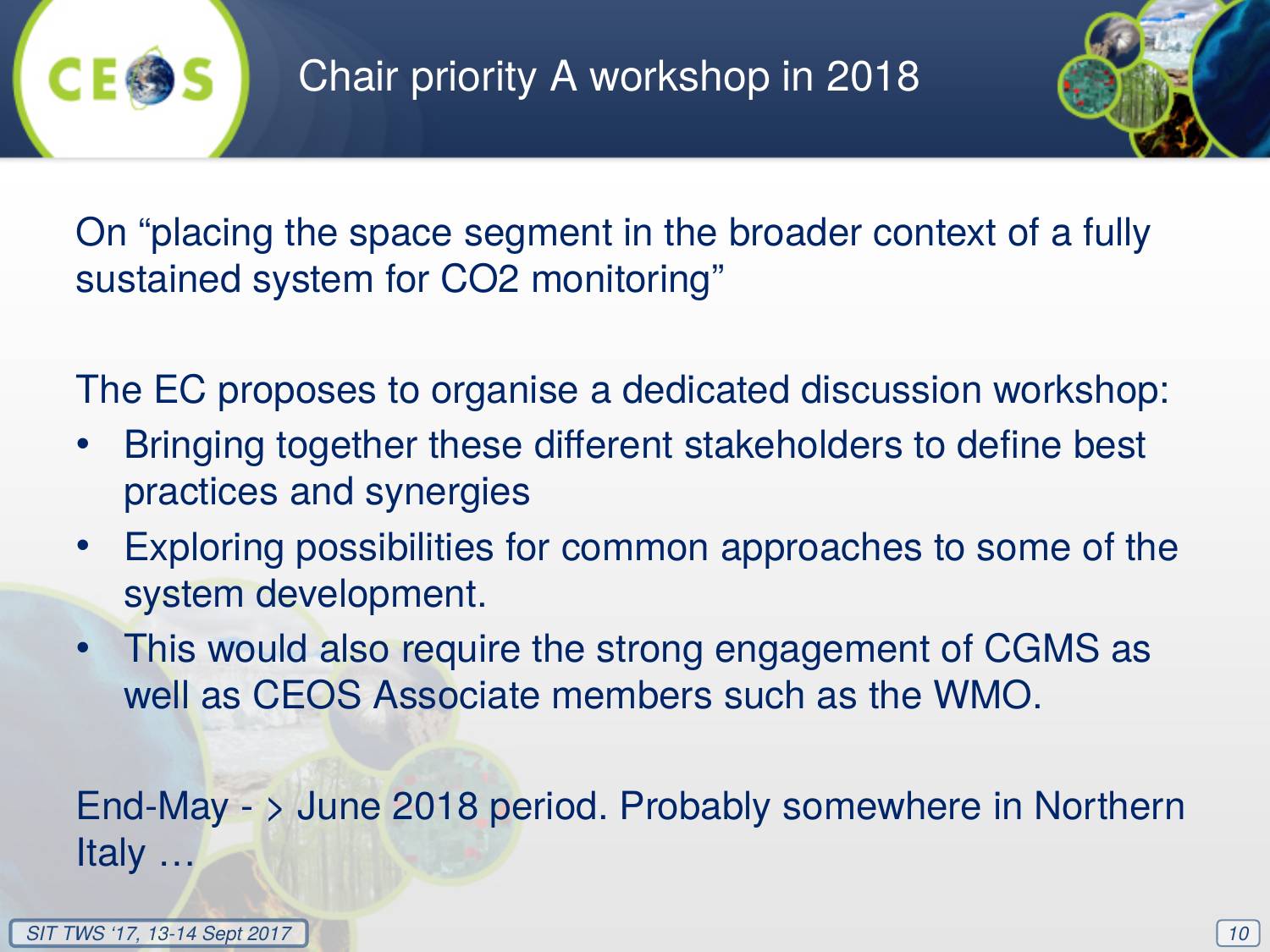

Chair priority A workshop in 2018
On “placing the space segment in the broader context of a fully sustained system for CO2 monitoring”

The EC proposes to organise a dedicated discussion workshop:
Bringing together these different stakeholders to define best practices and synergies
Exploring possibilities for common approaches to some of the system development.
This would also require the strong engagement of CGMS as well as CEOS Associate members such as the WMO.

End-May - > June 2018 period. Probably somewhere in Northern Italy …

10